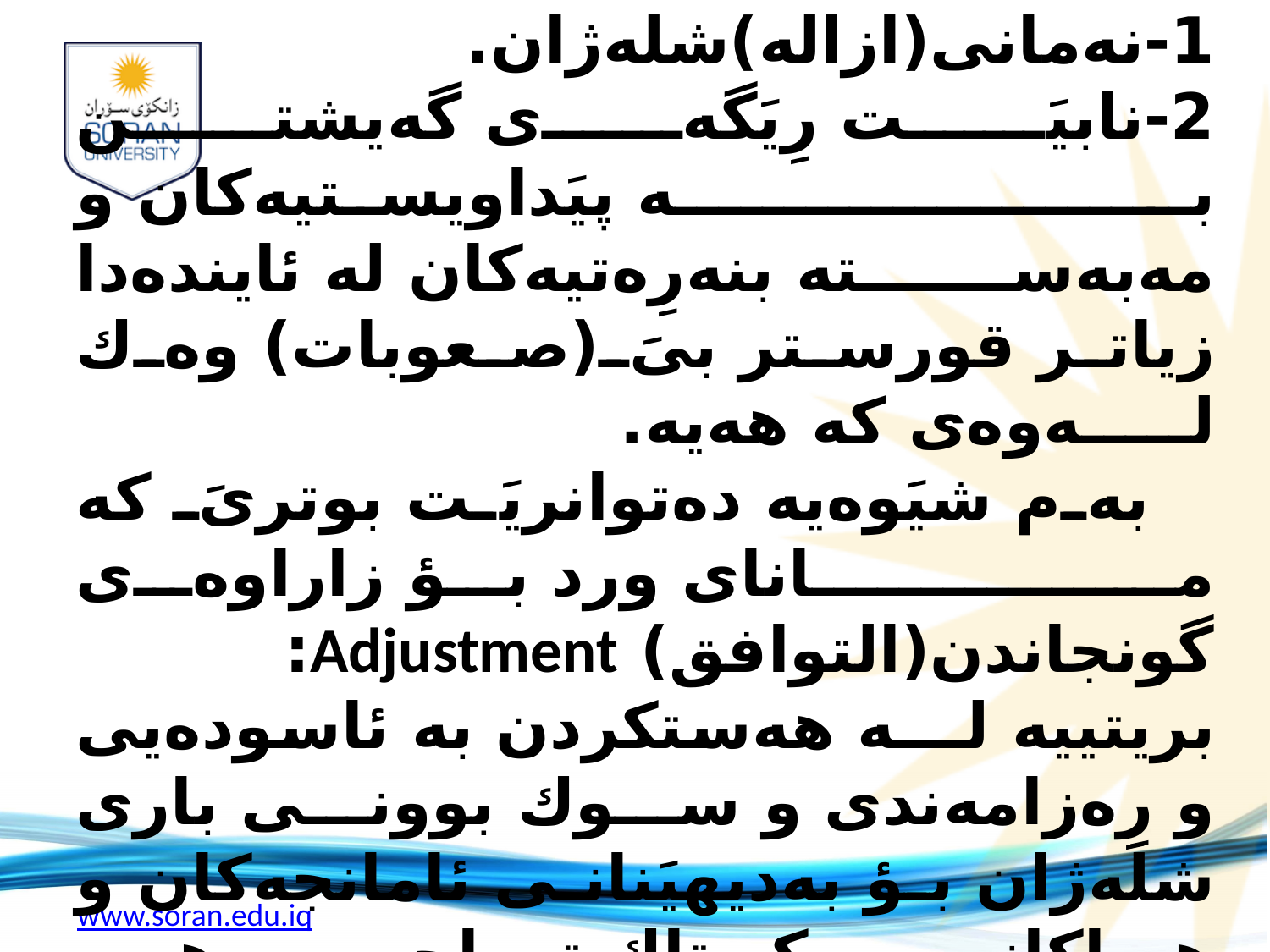

1-نه‌مانى(ازاله‌)شله‌ژان.
2-نابيَت رِيَگه‌ى گه‌يشتن بــــــــــــــــــــــه‌ پيَداويستيه‌كان و مه‌به‌سته‌ بنه‌رِه‌تيه‌كان له‌ ئاينده‌دا زياتر قورستر بىَ(صعوبات) وه‌ك لـــــه‌وه‌ى كه‌ هه‌يه‌.
   به‌م شيَوه‌يه‌ ده‌توانريَت بوترىَ كه‌ مــــــــــــــاناى ورد بؤ زاراوه‌ى گونجاندن(التوافق) Adjustment:
بريتييه‌ لـــه‌ هه‌ستكردن به‌ ئاسوده‌يى و رِه‌زامه‌ندى و سوك بوونى بارى شلَه‌ژان بؤ به‌ديهيَنانى ئامانجه‌كان و هيواكانى كه‌ تاك ته‌ماحى هه‌يه‌ (يطمح)پيَيان بگات و به‌دييان بهيَنيَت.